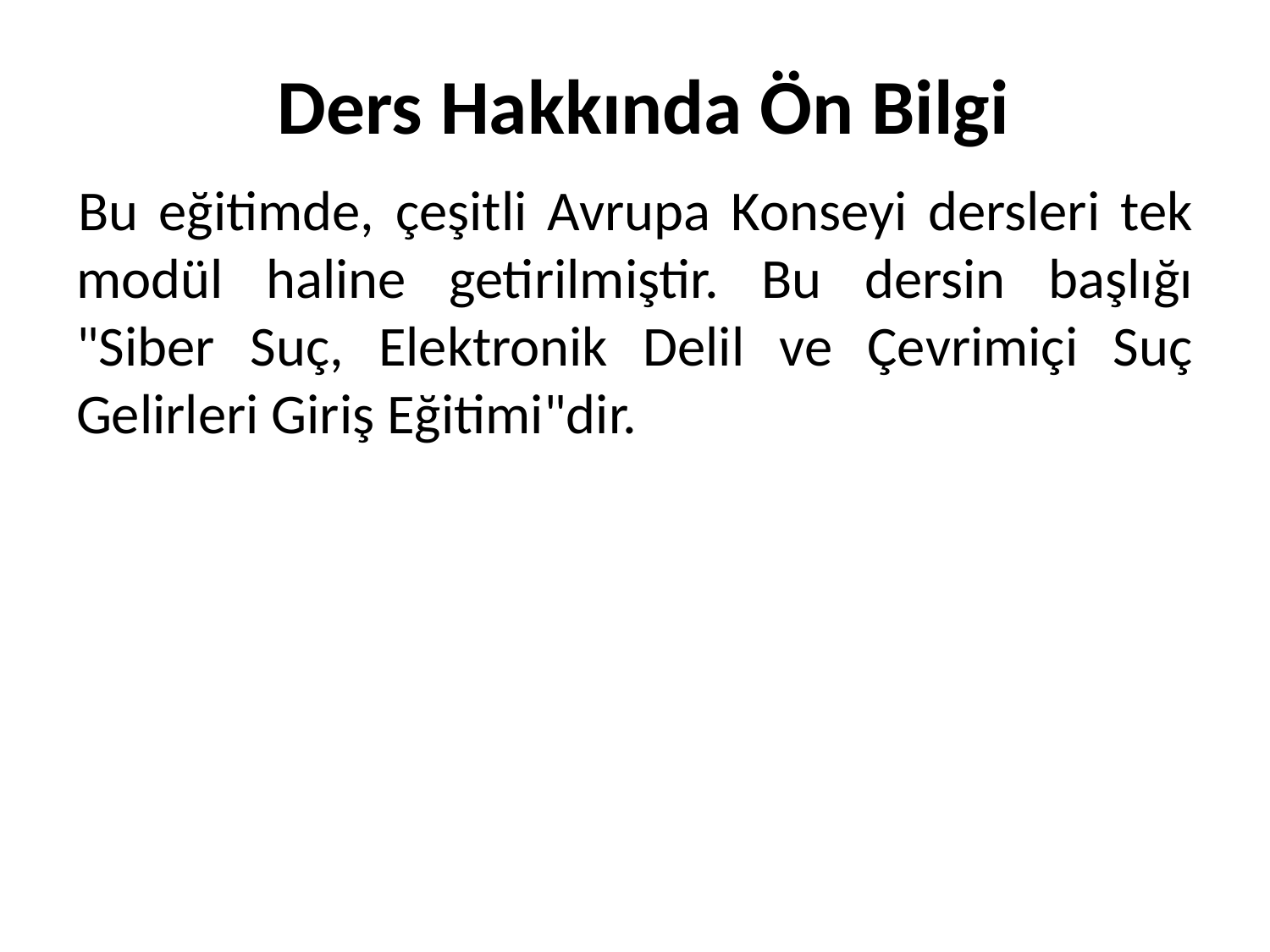

# Ders Hakkında Ön Bilgi
Bu eğitimde, çeşitli Avrupa Konseyi dersleri tek modül haline getirilmiştir. Bu dersin başlığı "Siber Suç, Elektronik Delil ve Çevrimiçi Suç Gelirleri Giriş Eğitimi"dir.